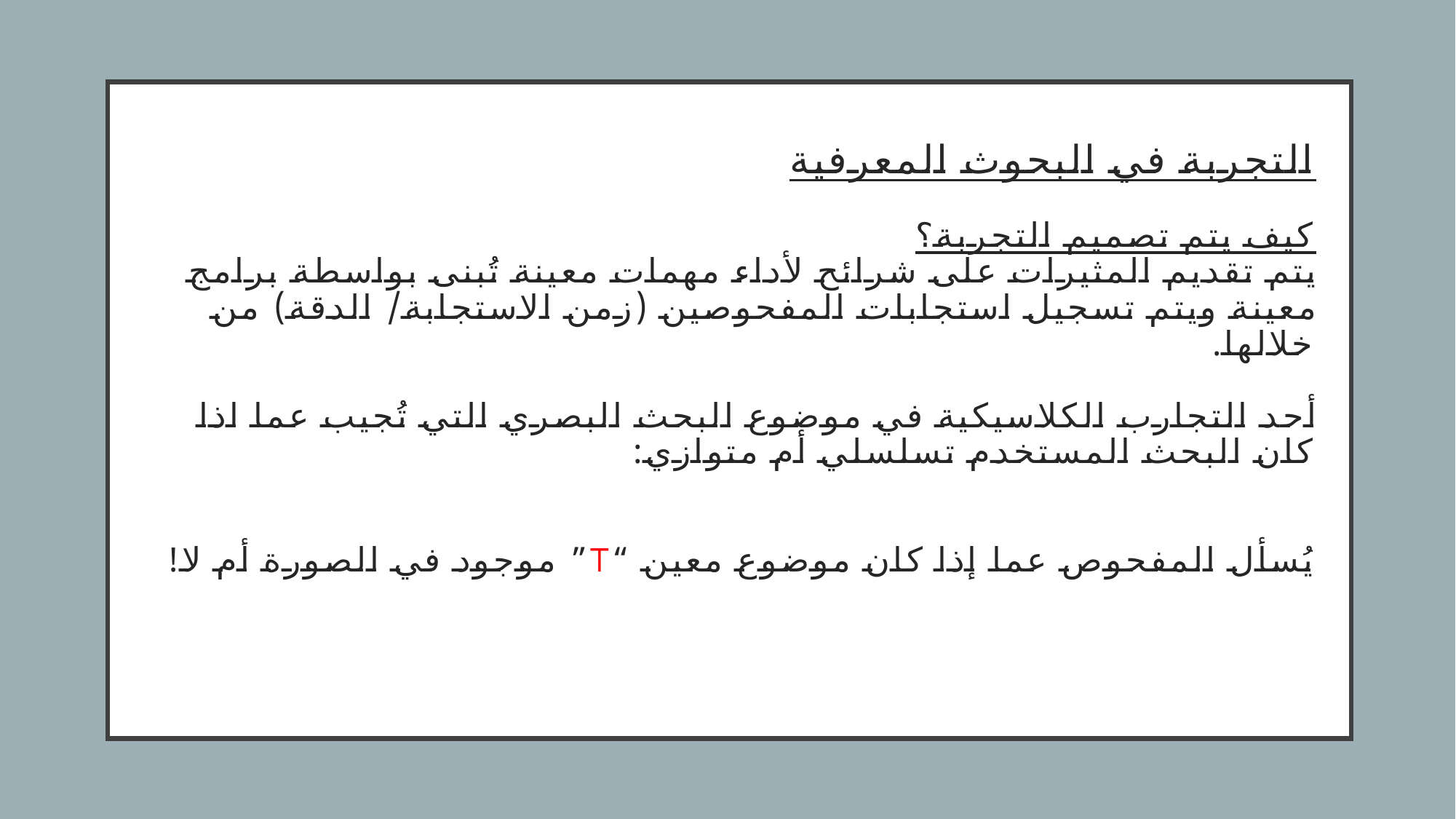

# التجربة في البحوث المعرفية كيف يتم تصميم التجربة؟ يتم تقديم المثيرات على شرائح لأداء مهمات معينة تُبنى بواسطة برامج معينة ويتم تسجيل استجابات المفحوصين (زمن الاستجابة/ الدقة) من خلالها. أحد التجارب الكلاسيكية في موضوع البحث البصري التي تُجيب عما اذا كان البحث المستخدم تسلسلي أم متوازي: يُسأل المفحوص عما إذا كان موضوع معين “T” موجود في الصورة أم لا!